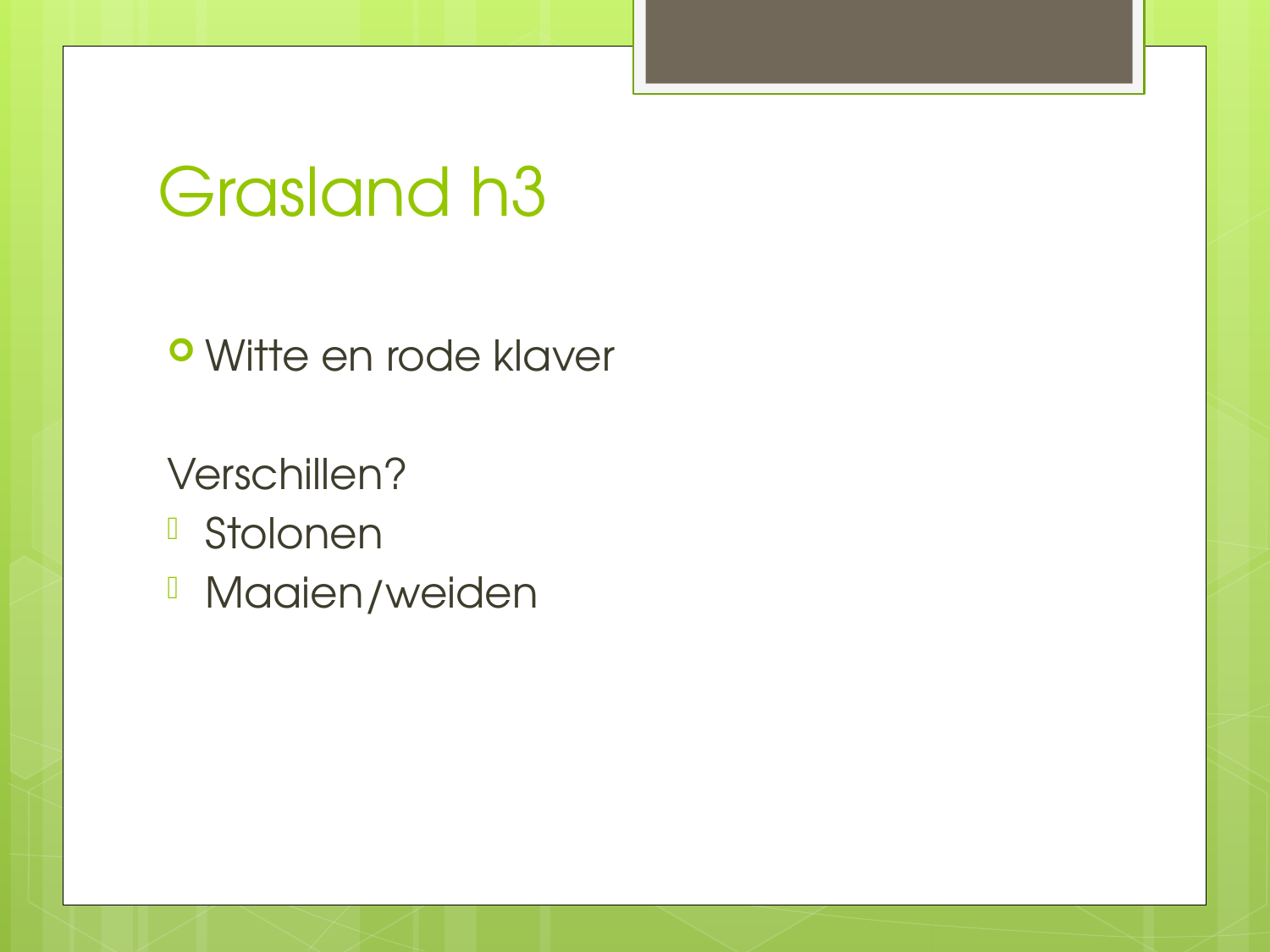

# Grasland h3
Witte en rode klaver

Verschillen?
Stolonen
Maaien/weiden